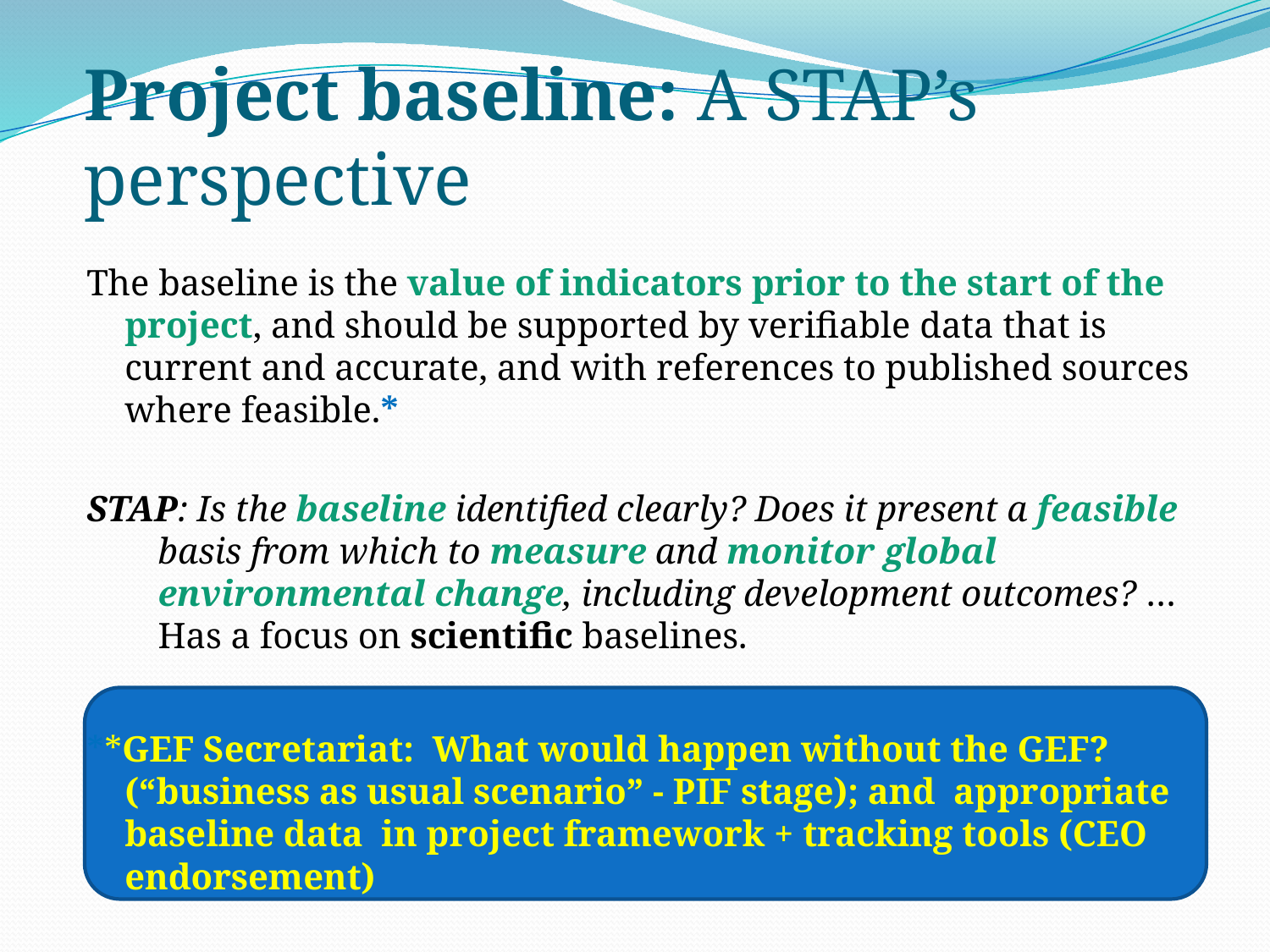

# Project baseline: A STAP’s perspective
The baseline is the value of indicators prior to the start of the project, and should be supported by verifiable data that is current and accurate, and with references to published sources where feasible.*

STAP: Is the baseline identified clearly? Does it present a feasible basis from which to measure and monitor global environmental change, including development outcomes? …Has a focus on scientific baselines.

**GEF Secretariat:  What would happen without the GEF? (“business as usual scenario” - PIF stage); and  appropriate baseline data  in project framework + tracking tools (CEO endorsement)